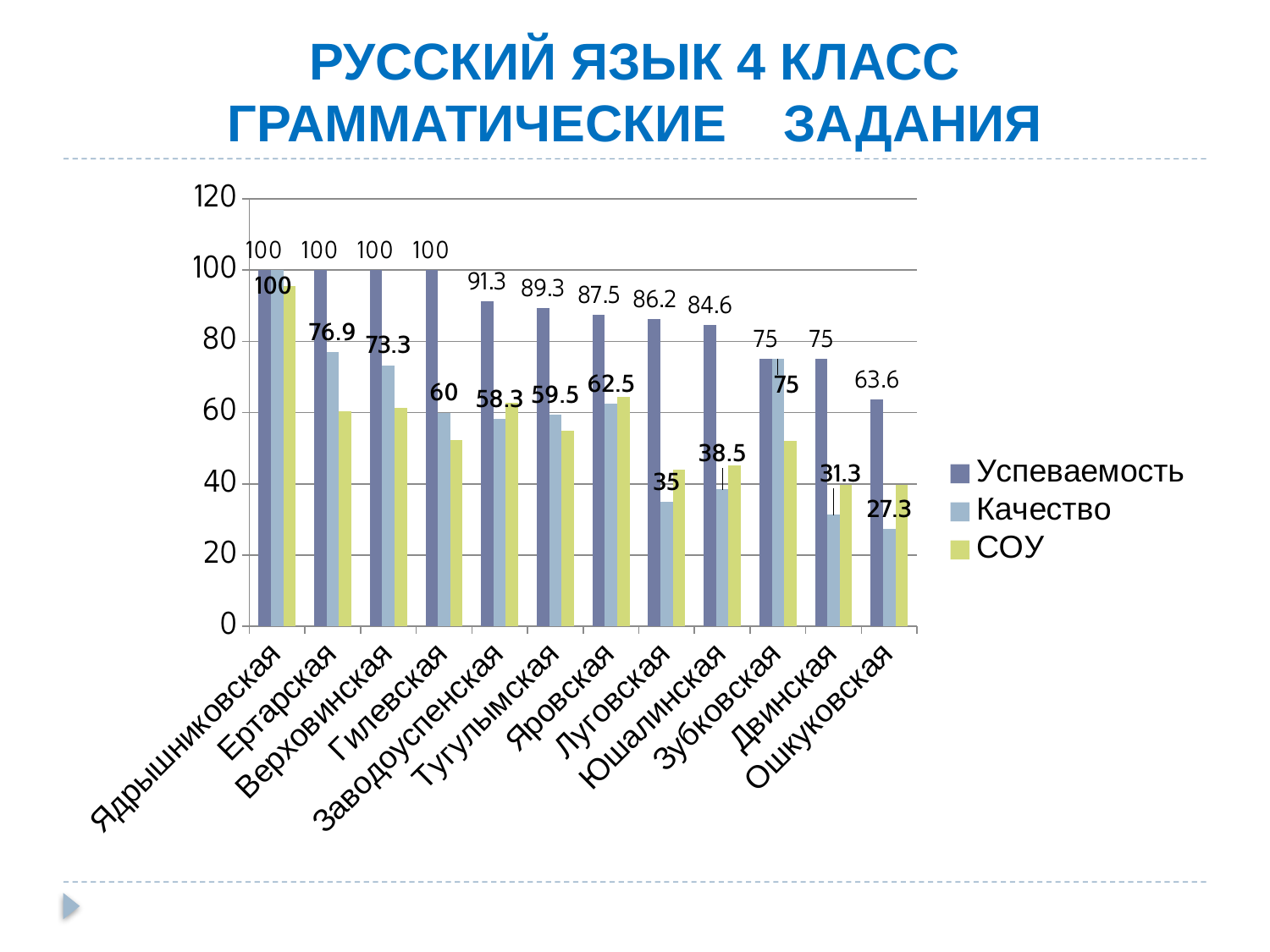

# РУССКИЙ ЯЗЫК 4 КЛАСС ГРАММАТИЧЕСКИЕ    ЗАДАНИЯ

### Chart

| Category | Успеваемость | Качество | СОУ |
|---|---|---|---|
| Ядрышниковская | 100.0 | 100.0 | 95.5 |
| Ертарская | 100.0 | 76.9 | 60.3 |
| Верховинская | 100.0 | 73.3 | 61.3 |
| Гилевская | 100.0 | 60.0 | 52.3 |
| Заводоуспенская | 91.3 | 58.3 | 62.7 |
| Тугулымская | 89.3 | 59.5 | 54.8 |
| Яровская | 87.5 | 62.5 | 64.5 |
| Луговская | 86.2 | 35.0 | 43.9 |
| Юшалинская | 84.6 | 38.5 | 45.1 |
| Зубковская | 75.0 | 75.0 | 52.0 |
| Двинская | 75.0 | 31.3 | 39.8 |
| Ошкуковская | 63.6 | 27.3 | 39.6 |